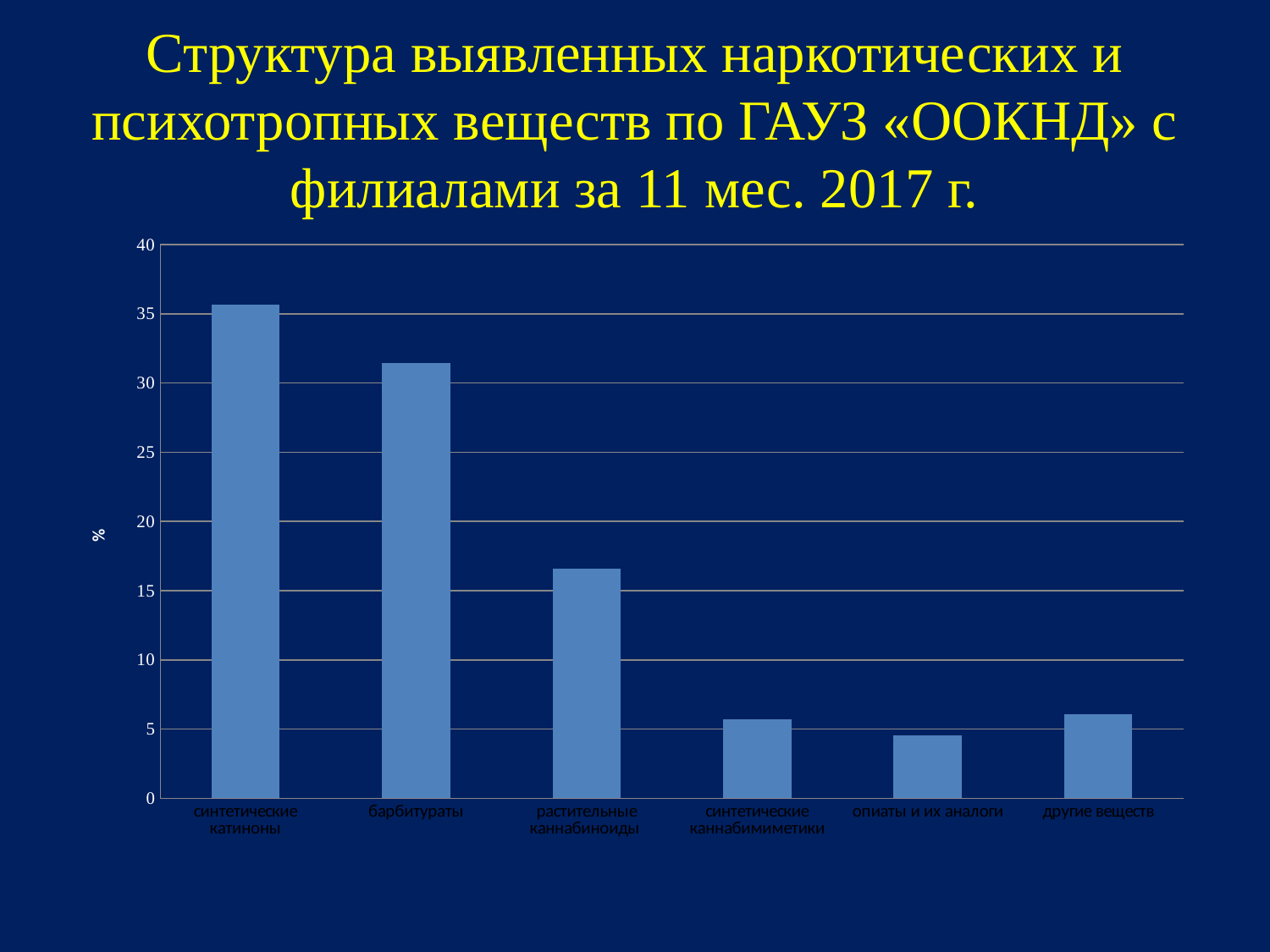

# Структура выявленных наркотических и психотропных веществ по ГАУЗ «ООКНД» с филиалами за 11 мес. 2017 г.

### Chart

| Category |  |
|---|---|
| синтетические катиноны | 35.63 |
| барбитураты | 31.45 |
| растительные каннабиноиды  | 16.59 |
| синтетические каннабимиметики | 5.71 |
| опиаты и их аналоги | 4.53 |
| другие веществ | 6.09 |